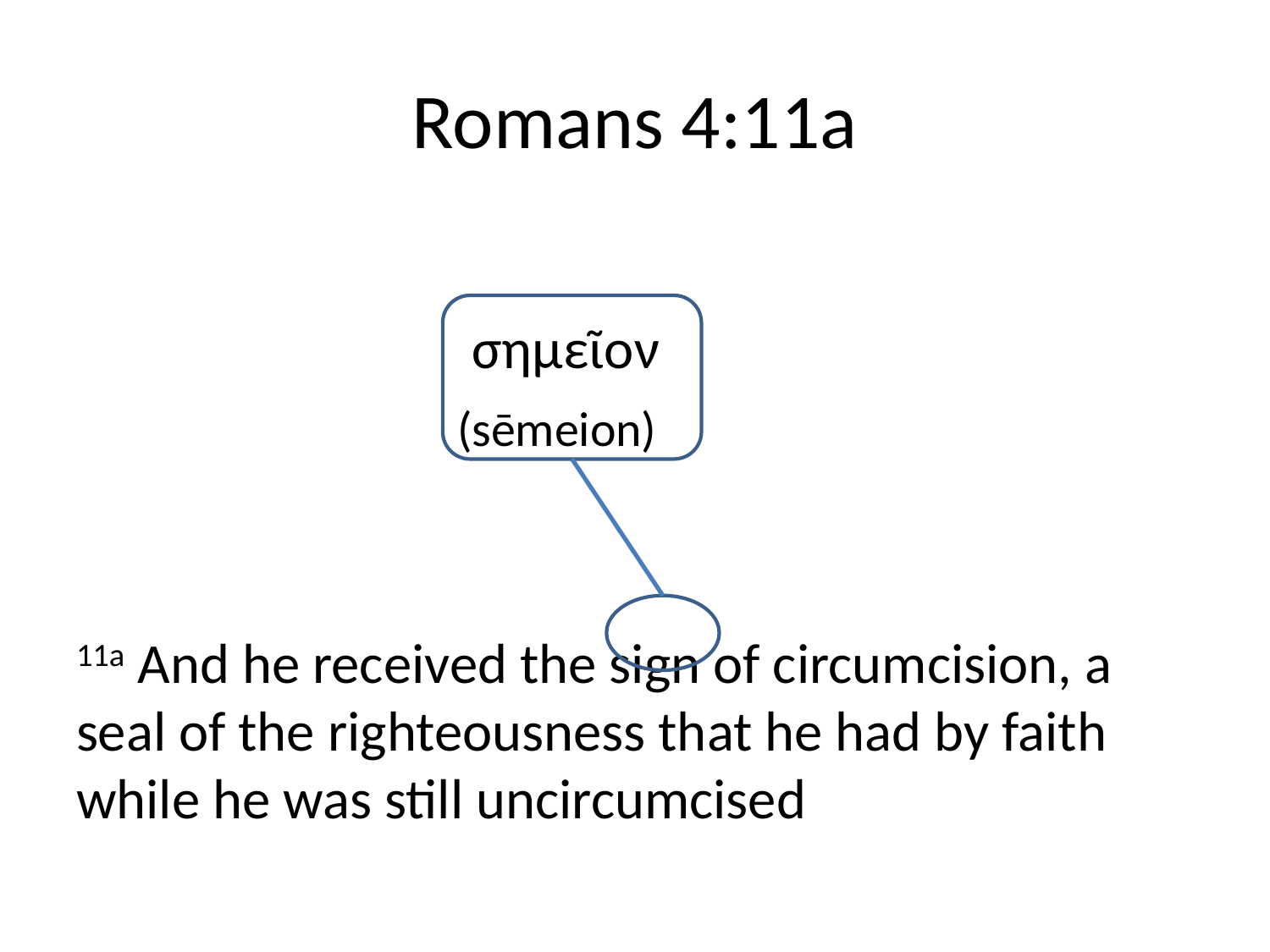

# Romans 4:11a

			  σημεῖον
			(sēmeion)

11a And he received the sign of circumcision, a seal of the righteousness that he had by faith while he was still uncircumcised